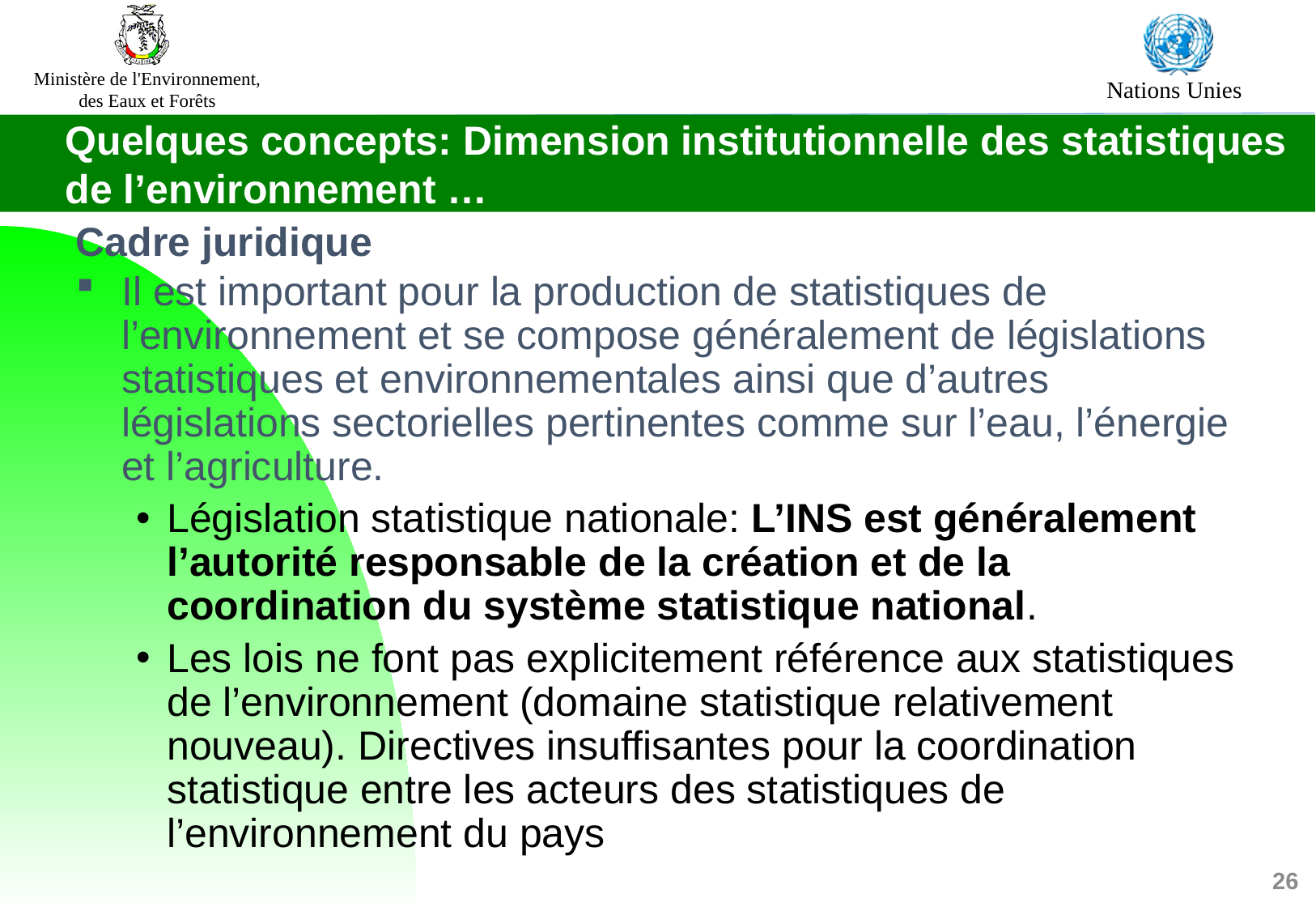

Quelques concepts: Dimension institutionnelle des statistiques de l’environnement …
Cadre juridique
Il est important pour la production de statistiques de l’environnement et se compose généralement de législations statistiques et environnementales ainsi que d’autres législations sectorielles pertinentes comme sur l’eau, l’énergie et l’agriculture.
Législation statistique nationale: L’INS est généralement l’autorité responsable de la création et de la coordination du système statistique national.
Les lois ne font pas explicitement référence aux statistiques de l’environnement (domaine statistique relativement nouveau). Directives insuffisantes pour la coordination statistique entre les acteurs des statistiques de l’environnement du pays

26